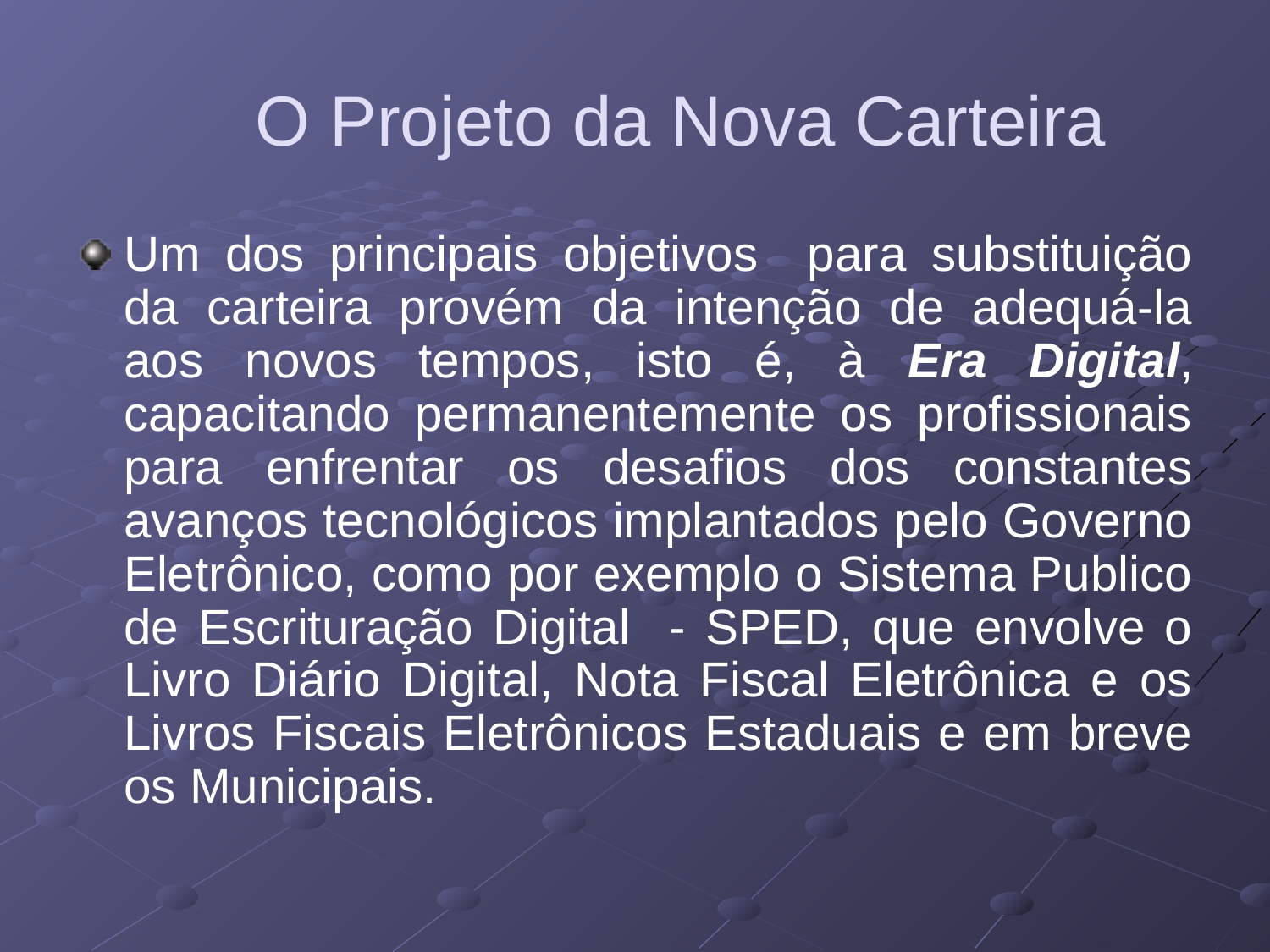

# O Projeto da Nova Carteira
Um dos principais objetivos  para substituição da carteira provém da intenção de adequá-la aos novos tempos, isto é, à Era Digital, capacitando permanentemente os profissionais para enfrentar os desafios dos constantes avanços tecnológicos implantados pelo Governo Eletrônico, como por exemplo o Sistema Publico de Escrituração Digital  - SPED, que envolve o Livro Diário Digital, Nota Fiscal Eletrônica e os Livros Fiscais Eletrônicos Estaduais e em breve os Municipais.